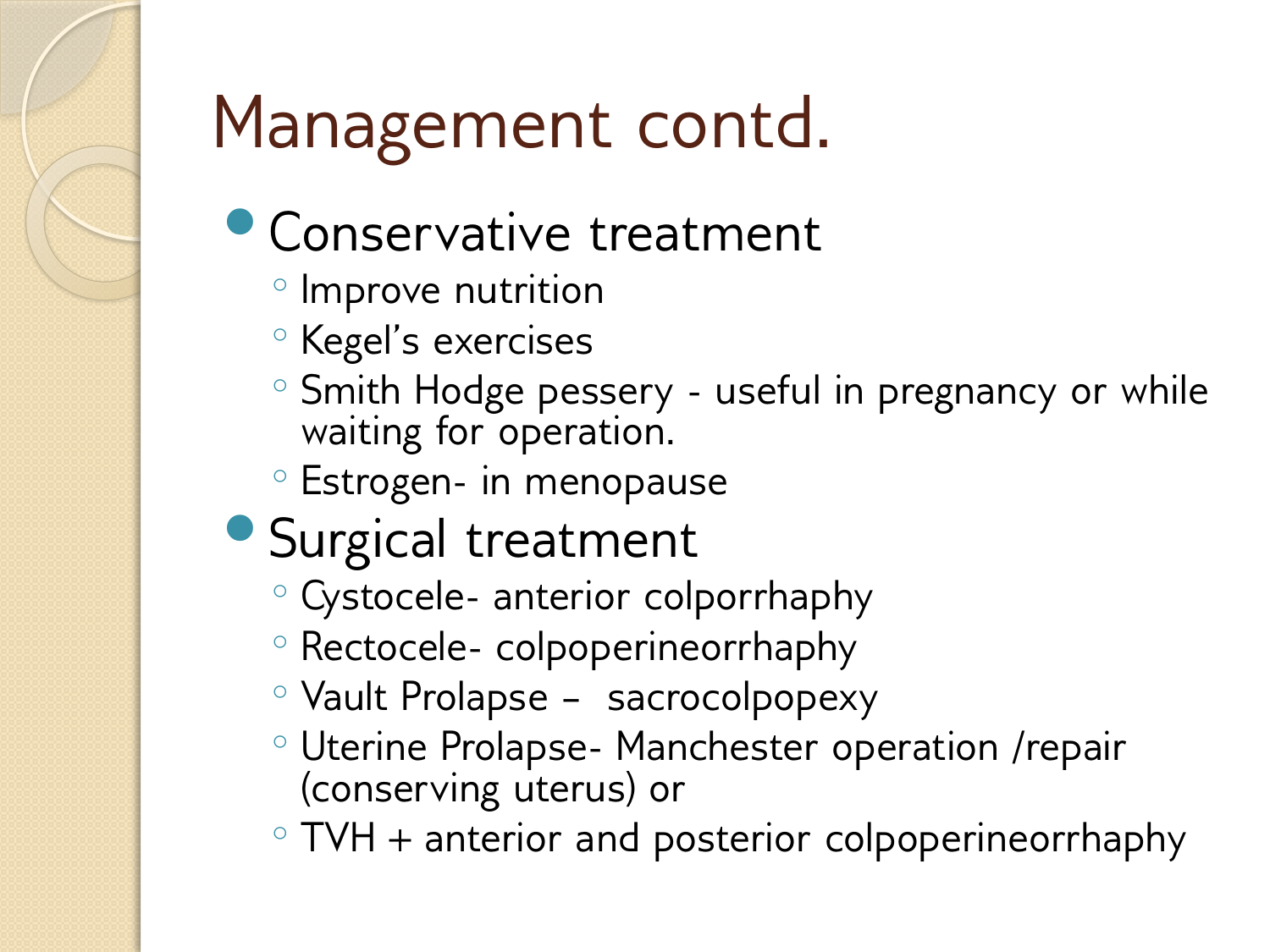

# Management contd.
Conservative treatment
Improve nutrition
Kegel’s exercises
Smith Hodge pessery - useful in pregnancy or while waiting for operation.
Estrogen- in menopause
Surgical treatment
Cystocele- anterior colporrhaphy
Rectocele- colpoperineorrhaphy
Vault Prolapse –  sacrocolpopexy
Uterine Prolapse- Manchester operation /repair (conserving uterus) or
TVH + anterior and posterior colpoperineorrhaphy